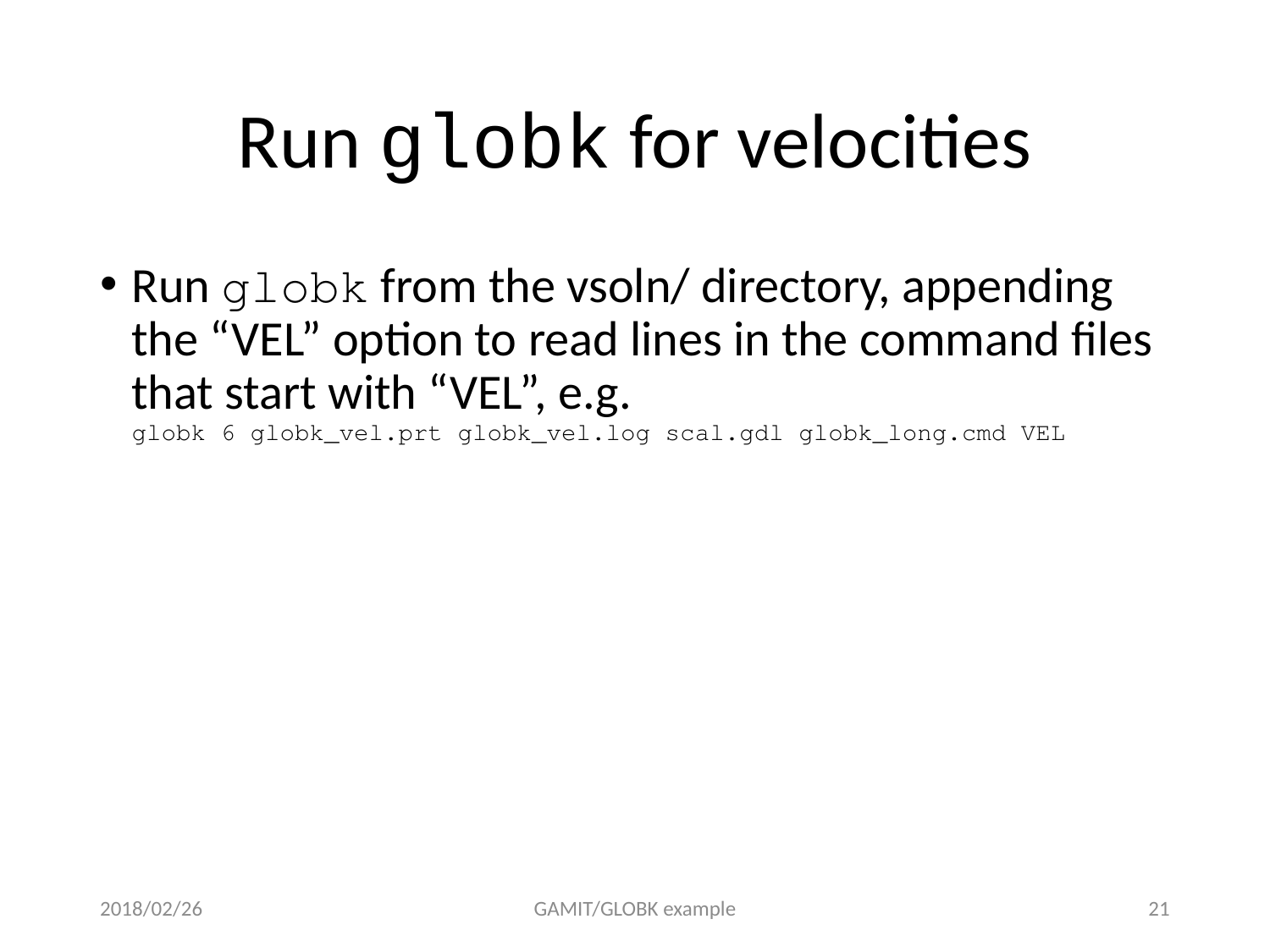

# Run globk for velocities
Run globk from the vsoln/ directory, appending the “VEL” option to read lines in the command files that start with “VEL”, e.g.
globk 6 globk_vel.prt globk_vel.log scal.gdl globk_long.cmd VEL

2018/02/26
GAMIT/GLOBK example
21